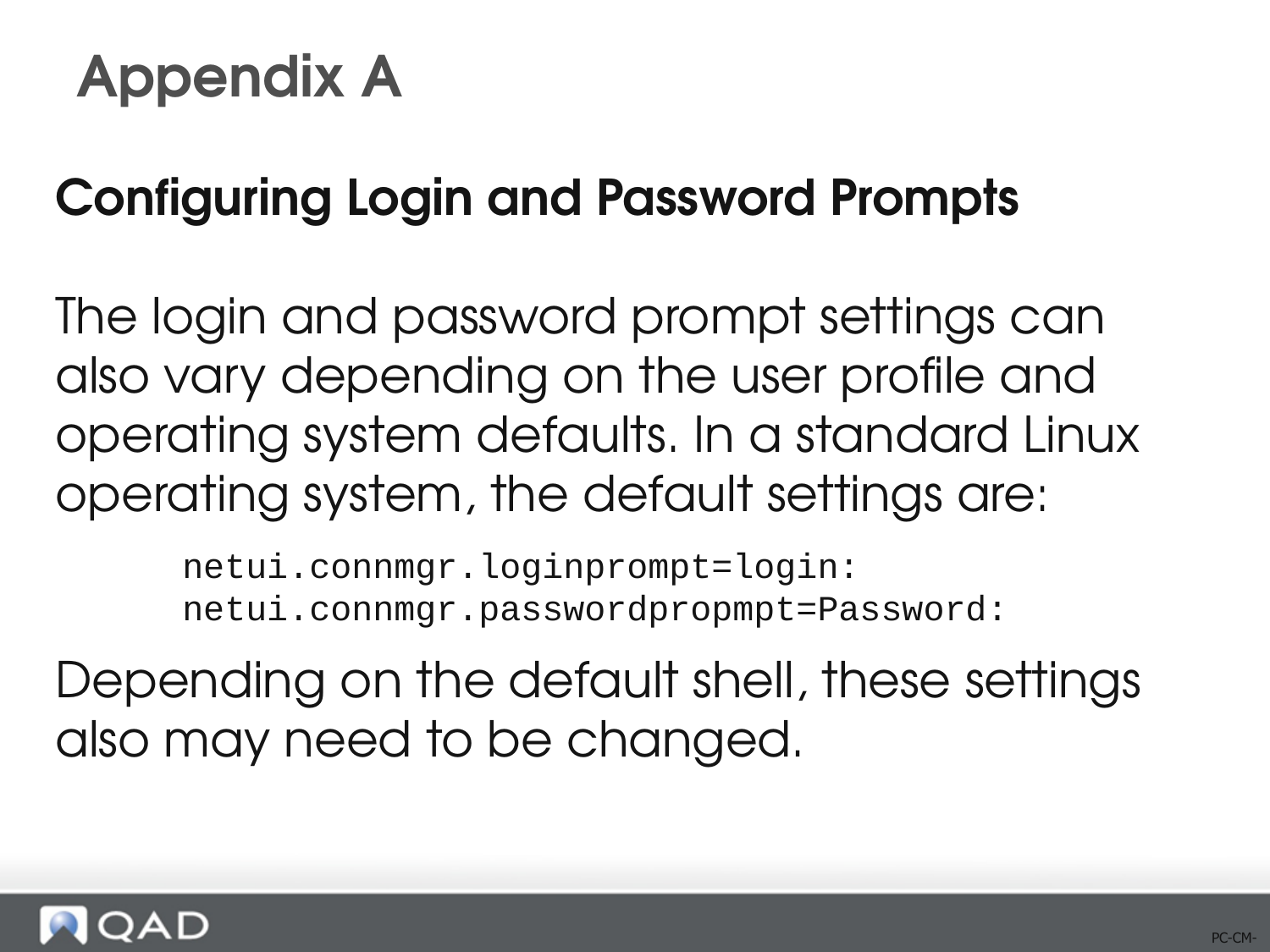

# Appendix A
Configuring Login and Password Prompts

The login and password prompt settings can also vary depending on the user profile and operating system defaults. In a standard Linux operating system, the default settings are:

	netui.connmgr.loginprompt=login:
	netui.connmgr.passwordpropmpt=Password:

Depending on the default shell, these settings also may need to be changed.
PC-CM-